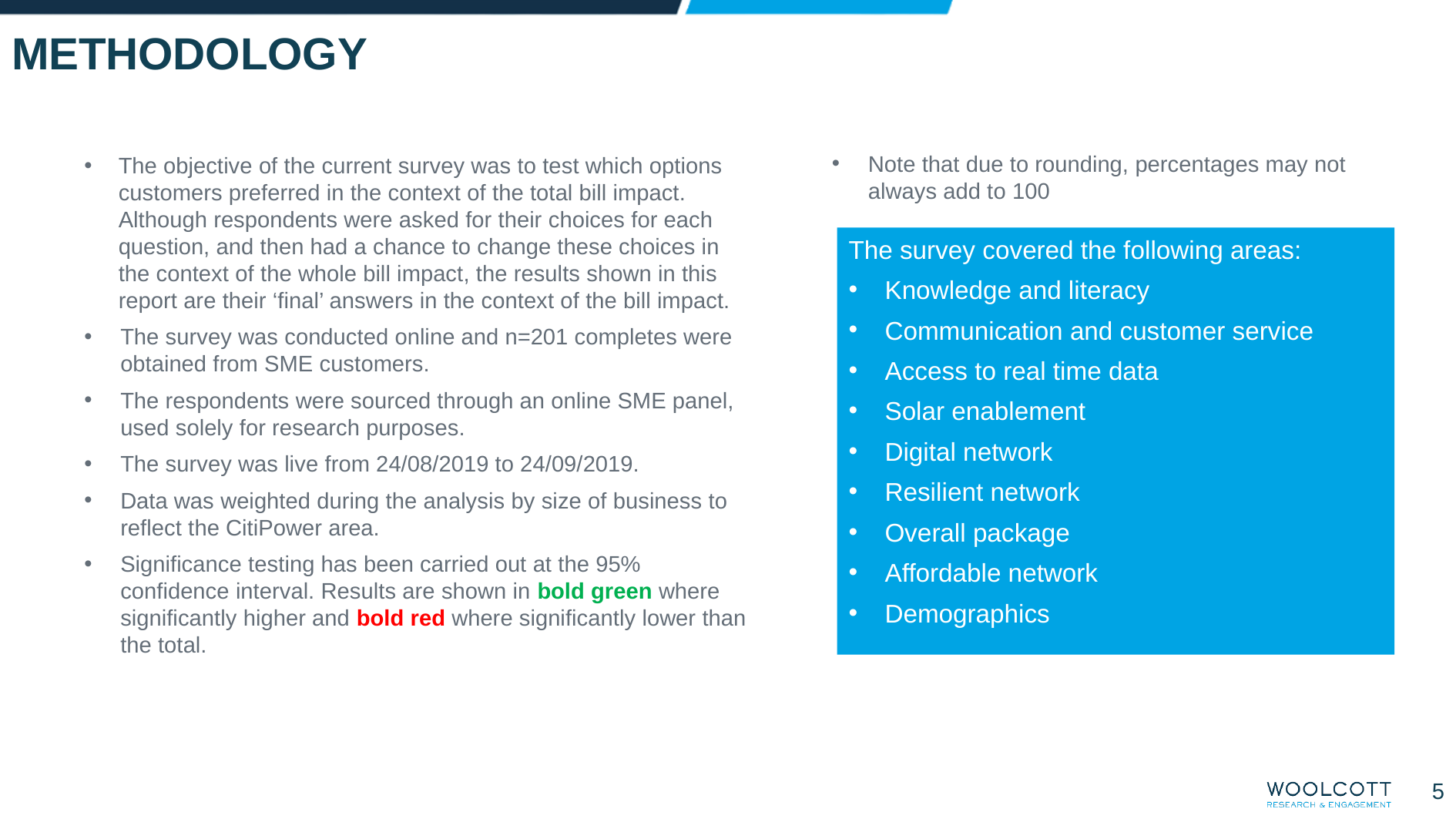

METHODOLOGY
Note that due to rounding, percentages may not always add to 100

The objective of the current survey was to test which options customers preferred in the context of the total bill impact. Although respondents were asked for their choices for each question, and then had a chance to change these choices in the context of the whole bill impact, the results shown in this report are their ‘final’ answers in the context of the bill impact.
The survey was conducted online and n=201 completes were obtained from SME customers.
The respondents were sourced through an online SME panel, used solely for research purposes.
The survey was live from 24/08/2019 to 24/09/2019.
Data was weighted during the analysis by size of business to reflect the CitiPower area.
Significance testing has been carried out at the 95% confidence interval. Results are shown in bold green where significantly higher and bold red where significantly lower than the total.

The survey covered the following areas:
Knowledge and literacy
Communication and customer service
Access to real time data
Solar enablement
Digital network
Resilient network
Overall package
Affordable network
Demographics